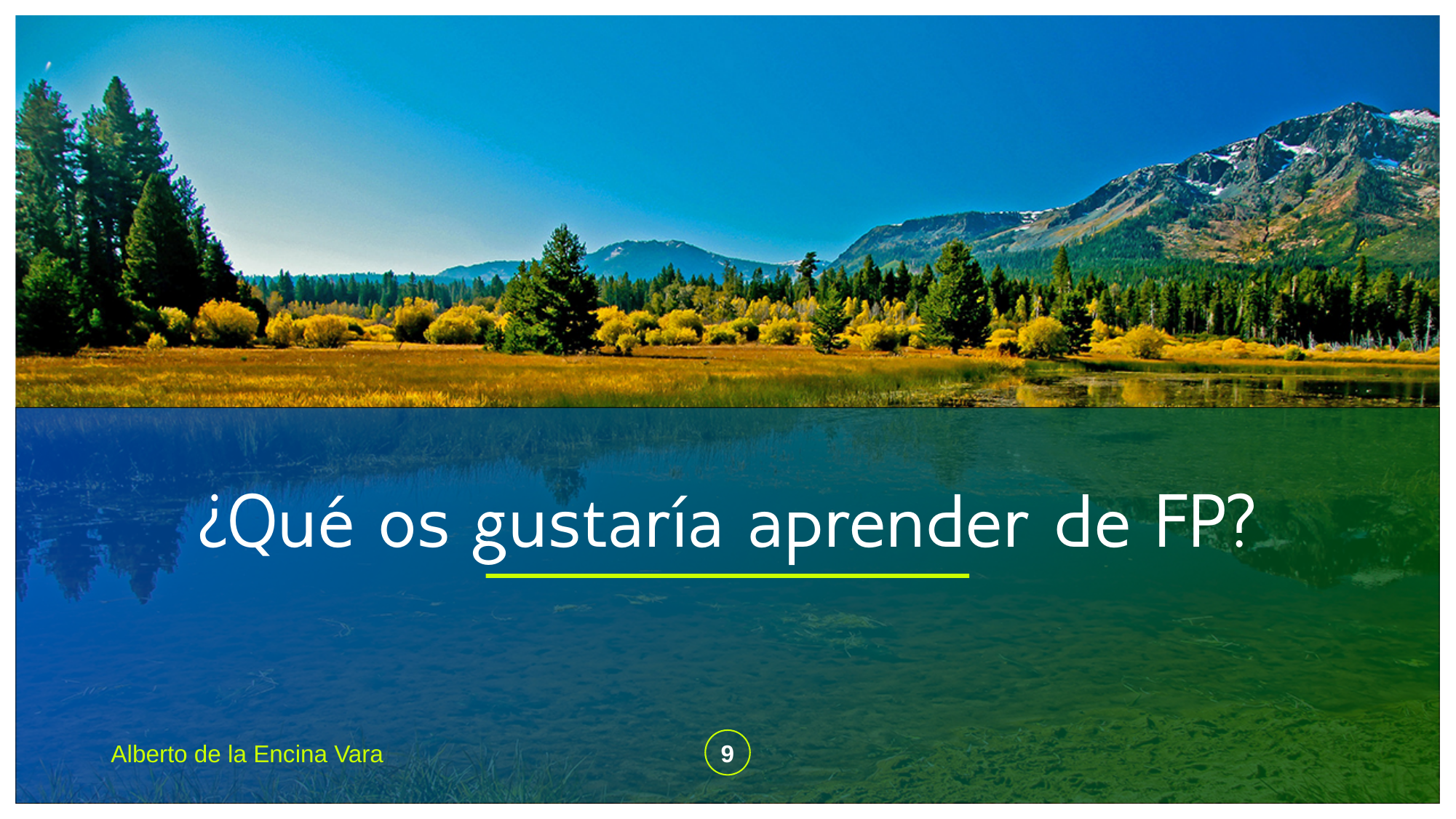

# ¿Qué os gustaría aprender de FP?

Alberto de la Encina Vara
9